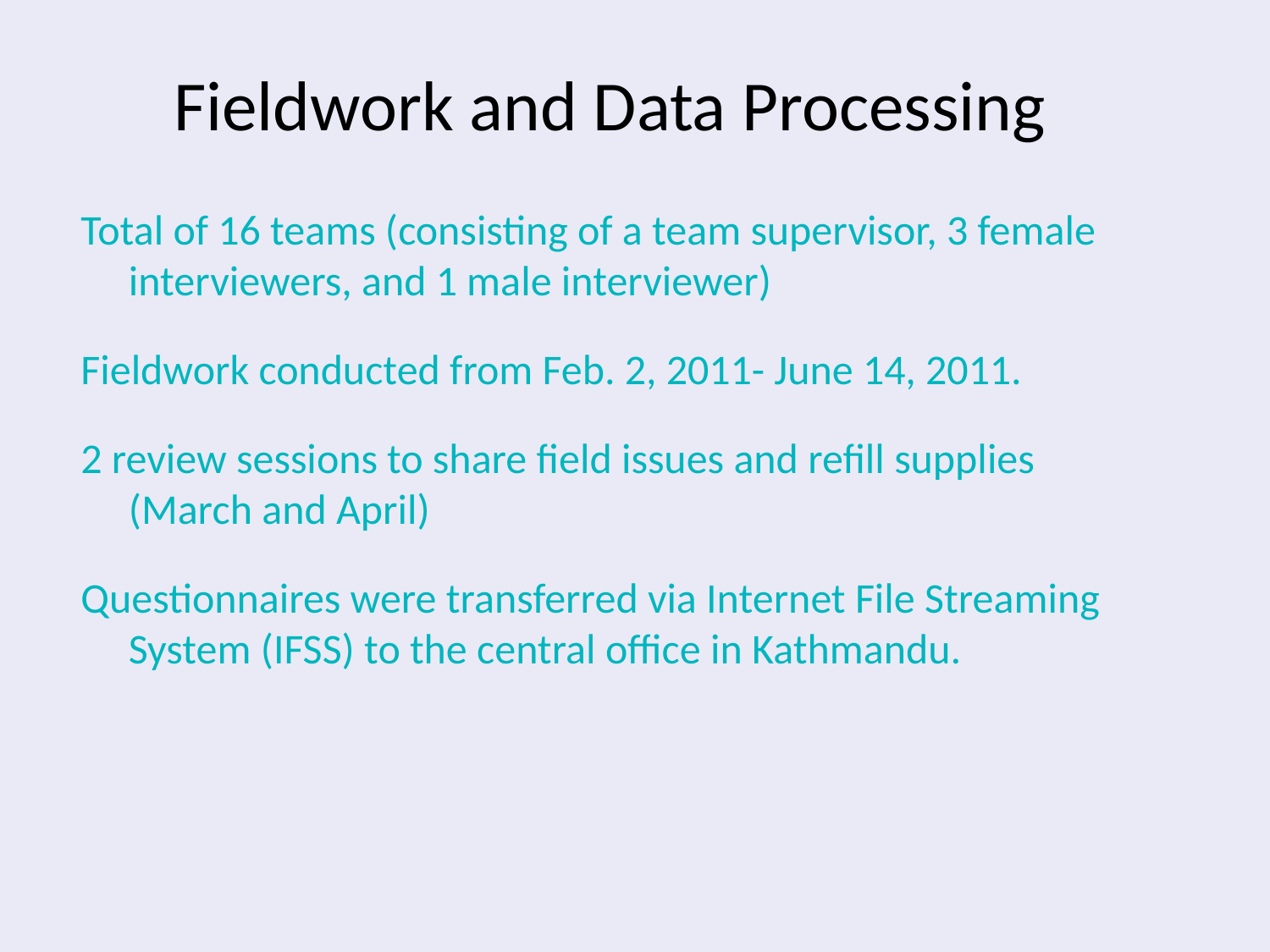

Fieldwork and Data Processing
Total of 16 teams (consisting of a team supervisor, 3 female interviewers, and 1 male interviewer)
Fieldwork conducted from Feb. 2, 2011- June 14, 2011.
2 review sessions to share field issues and refill supplies (March and April)
Questionnaires were transferred via Internet File Streaming System (IFSS) to the central office in Kathmandu.